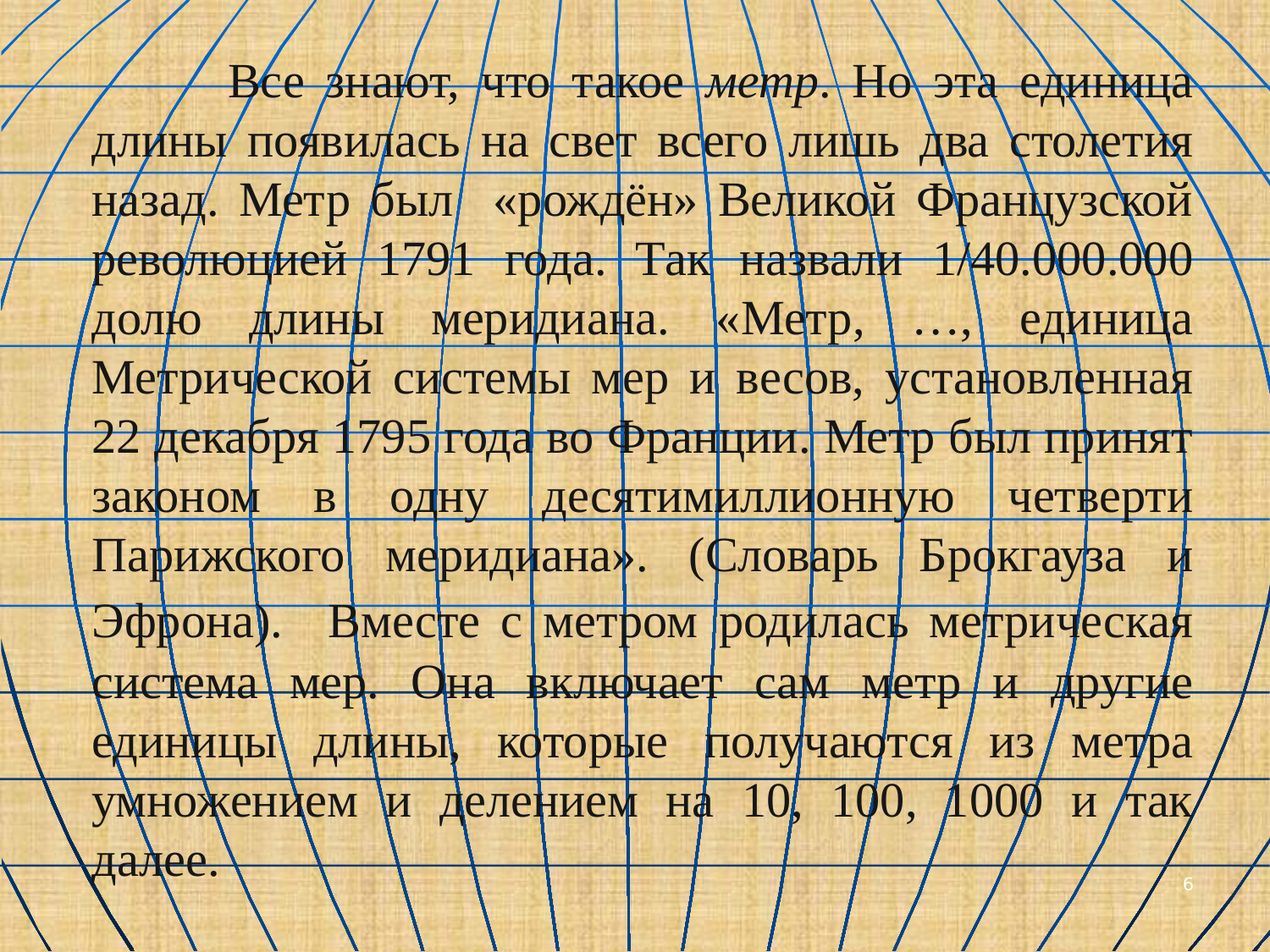

Все знают, что такое метр. Но эта единица длины появилась на свет всего лишь два столетия назад. Метр был  «рождён» Великой Французской революцией 1791 года. Так назвали 1/40.000.000 долю длины меридиана. «Метр, …, единица Метрической системы мер и весов, установленная 22 декабря 1795 года во Франции. Метр был принят законом в одну десятимиллионную четверти Парижского меридиана». (Словарь Брокгауза и Эфрона).  Вместе с метром родилась метрическая система мер. Она включает сам метр и другие единицы длины, которые получаются из метра умножением и делением на 10, 100, 1000 и так далее.

6